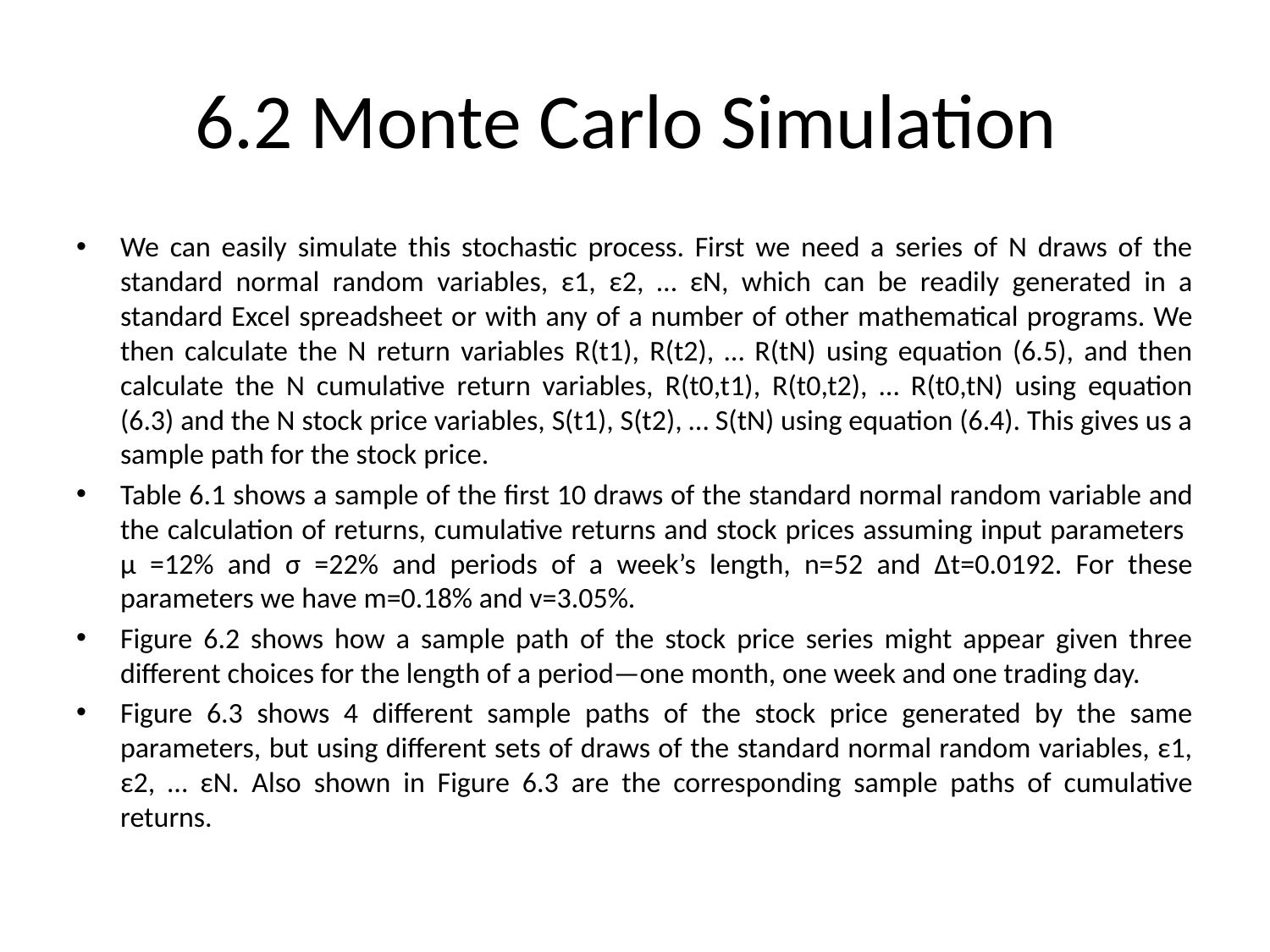

# 6.2 Monte Carlo Simulation
We can easily simulate this stochastic process. First we need a series of N draws of the standard normal random variables, ε1, ε2, … εN, which can be readily generated in a standard Excel spreadsheet or with any of a number of other mathematical programs. We then calculate the N return variables R(t1), R(t2), … R(tN) using equation (6.5), and then calculate the N cumulative return variables, R(t0,t1), R(t0,t2), … R(t0,tN) using equation (6.3) and the N stock price variables, S(t1), S(t2), … S(tN) using equation (6.4). This gives us a sample path for the stock price.
Table 6.1 shows a sample of the first 10 draws of the standard normal random variable and the calculation of returns, cumulative returns and stock prices assuming input parameters  μ =12% and σ =22% and periods of a week’s length, n=52 and Δt=0.0192. For these parameters we have m=0.18% and v=3.05%.
Figure 6.2 shows how a sample path of the stock price series might appear given three different choices for the length of a period—one month, one week and one trading day.
Figure 6.3 shows 4 different sample paths of the stock price generated by the same parameters, but using different sets of draws of the standard normal random variables, ε1, ε2, … εN. Also shown in Figure 6.3 are the corresponding sample paths of cumulative returns.